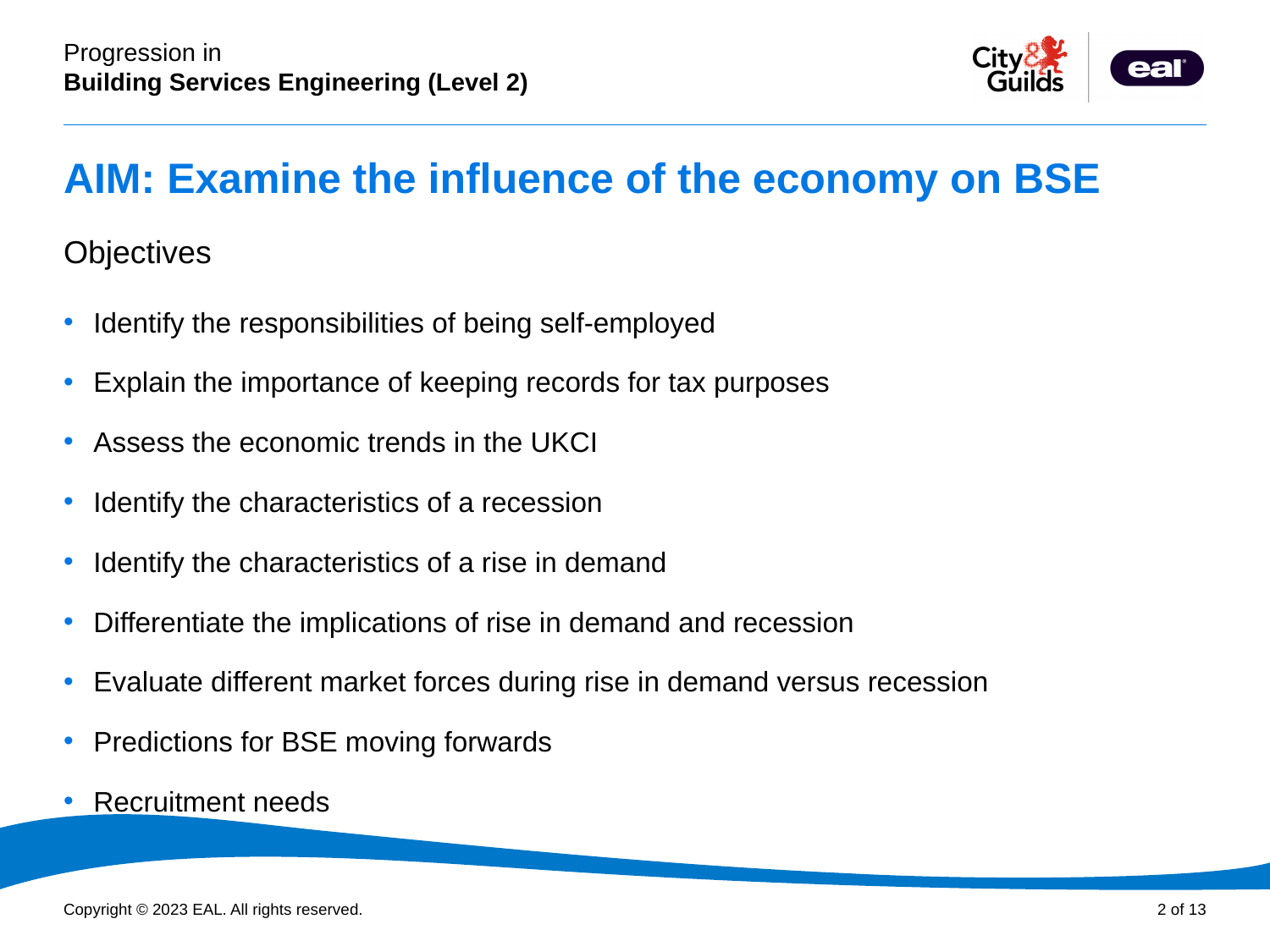

# AIM: Examine the influence of the economy on BSE
Objectives
Identify the responsibilities of being self-employed
Explain the importance of keeping records for tax purposes
Assess the economic trends in the UKCI
Identify the characteristics of a recession
Identify the characteristics of a rise in demand
Differentiate the implications of rise in demand and recession
Evaluate different market forces during rise in demand versus recession
Predictions for BSE moving forwards
Recruitment needs